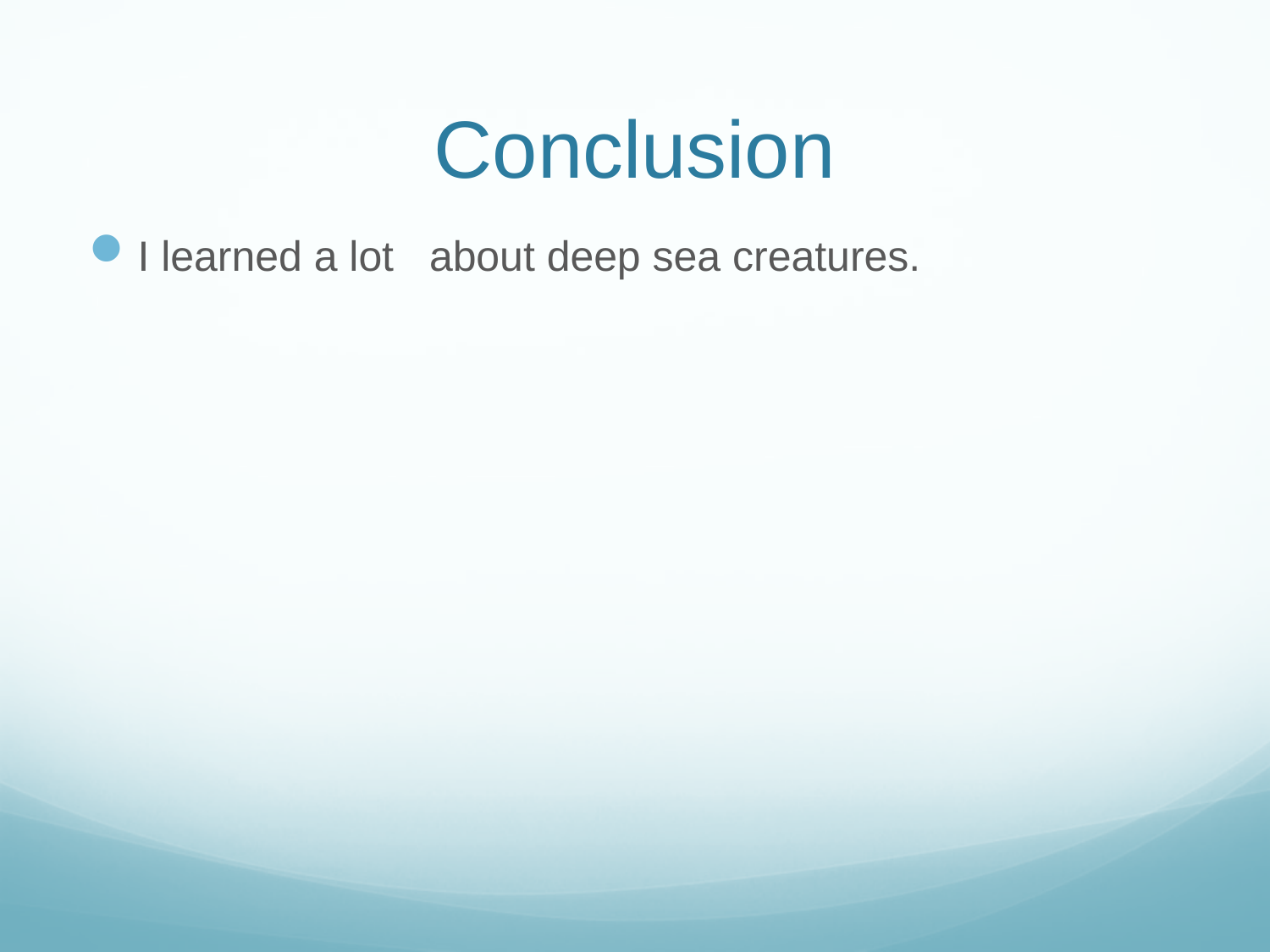

# Conclusion
I learned a lot   about deep sea creatures.